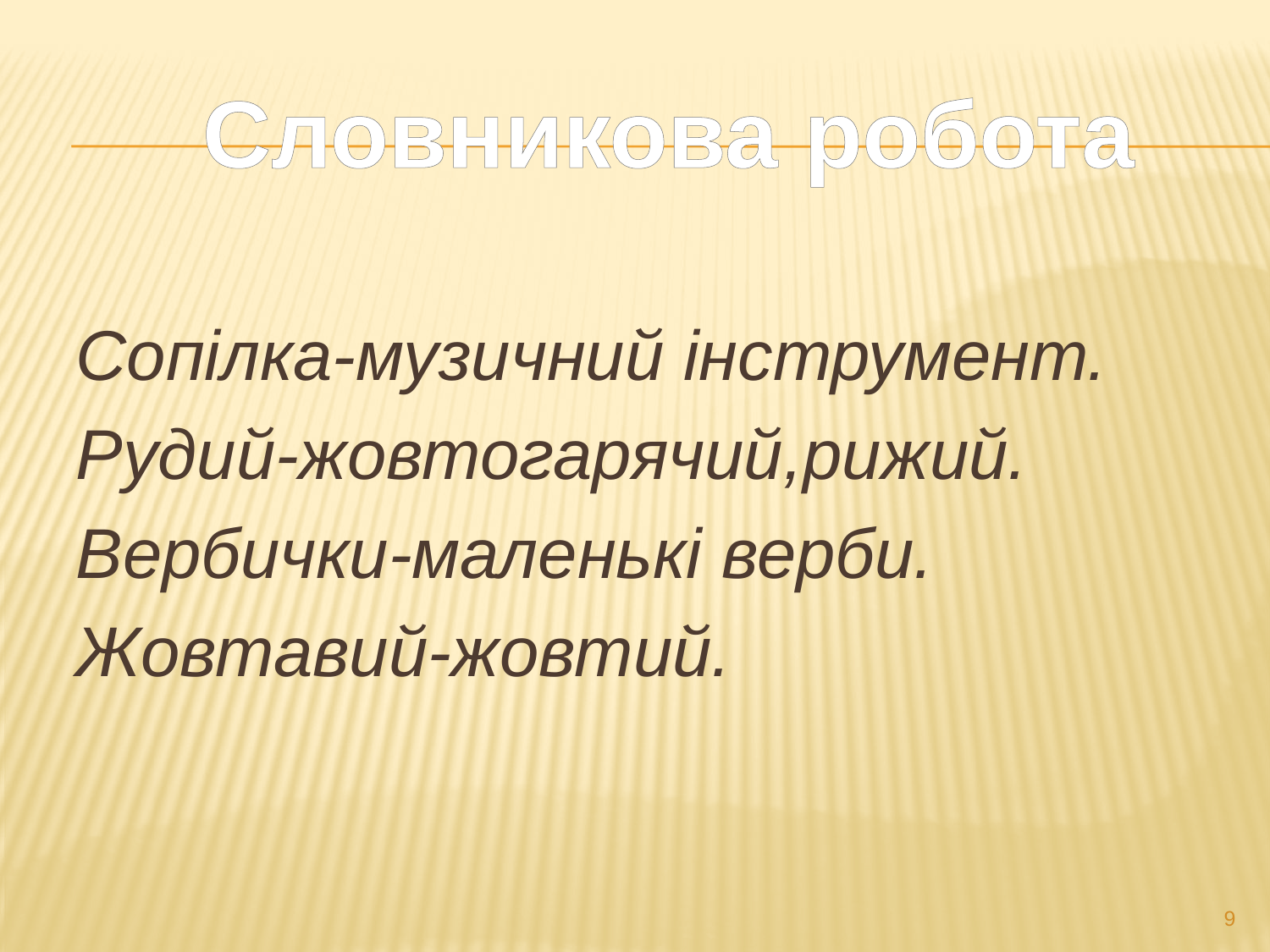

Словникова робота

Сопілка-музичний інструмент.
Рудий-жовтогарячий,рижий.
Вербички-маленькі верби.
Жовтавий-жовтий.

9